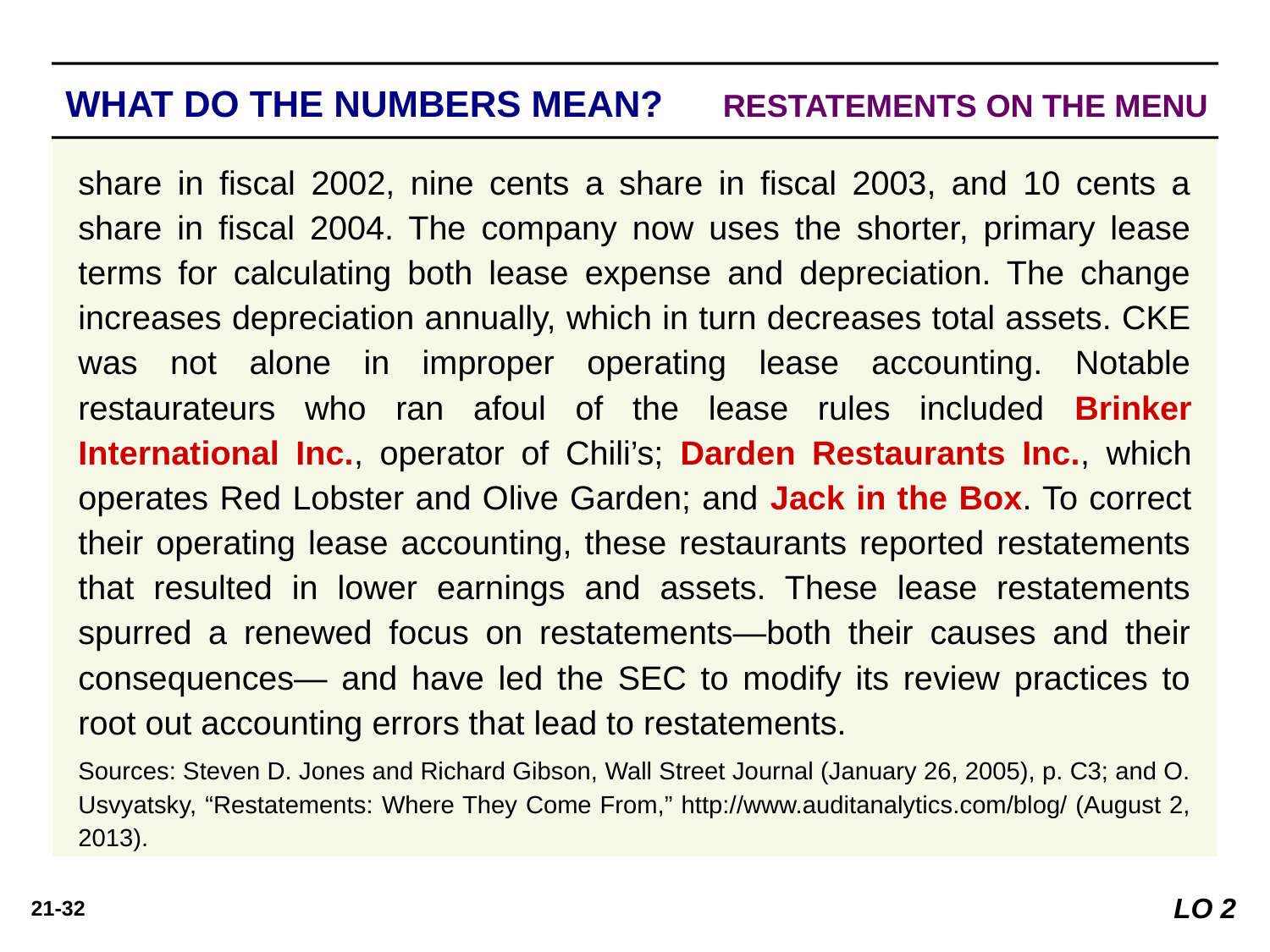

WHAT DO THE NUMBERS MEAN?  	RESTATEMENTS ON THE MENU
WHAT’S YOUR PRINCIPLE
share in ﬁscal 2002, nine cents a share in ﬁscal 2003, and 10 cents a share in ﬁscal 2004. The company now uses the shorter, primary lease terms for calculating both lease expense and depreciation. The change increases depreciation annually, which in turn decreases total assets. CKE was not alone in improper operating lease accounting. Notable restaurateurs who ran afoul of the lease rules included Brinker International Inc., operator of Chili’s; Darden Restaurants Inc., which operates Red Lobster and Olive Garden; and Jack in the Box. To correct their operating lease accounting, these restaurants reported restatements that resulted in lower earnings and assets. These lease restatements spurred a renewed focus on restatements—both their causes and their consequences— and have led the SEC to modify its review practices to root out accounting errors that lead to restatements.
Sources: Steven D. Jones and Richard Gibson, Wall Street Journal (January 26, 2005), p. C3; and O. Usvyatsky, “Restatements: Where They Come From,” http://www.auditanalytics.com/blog/ (August 2, 2013).

LO 2